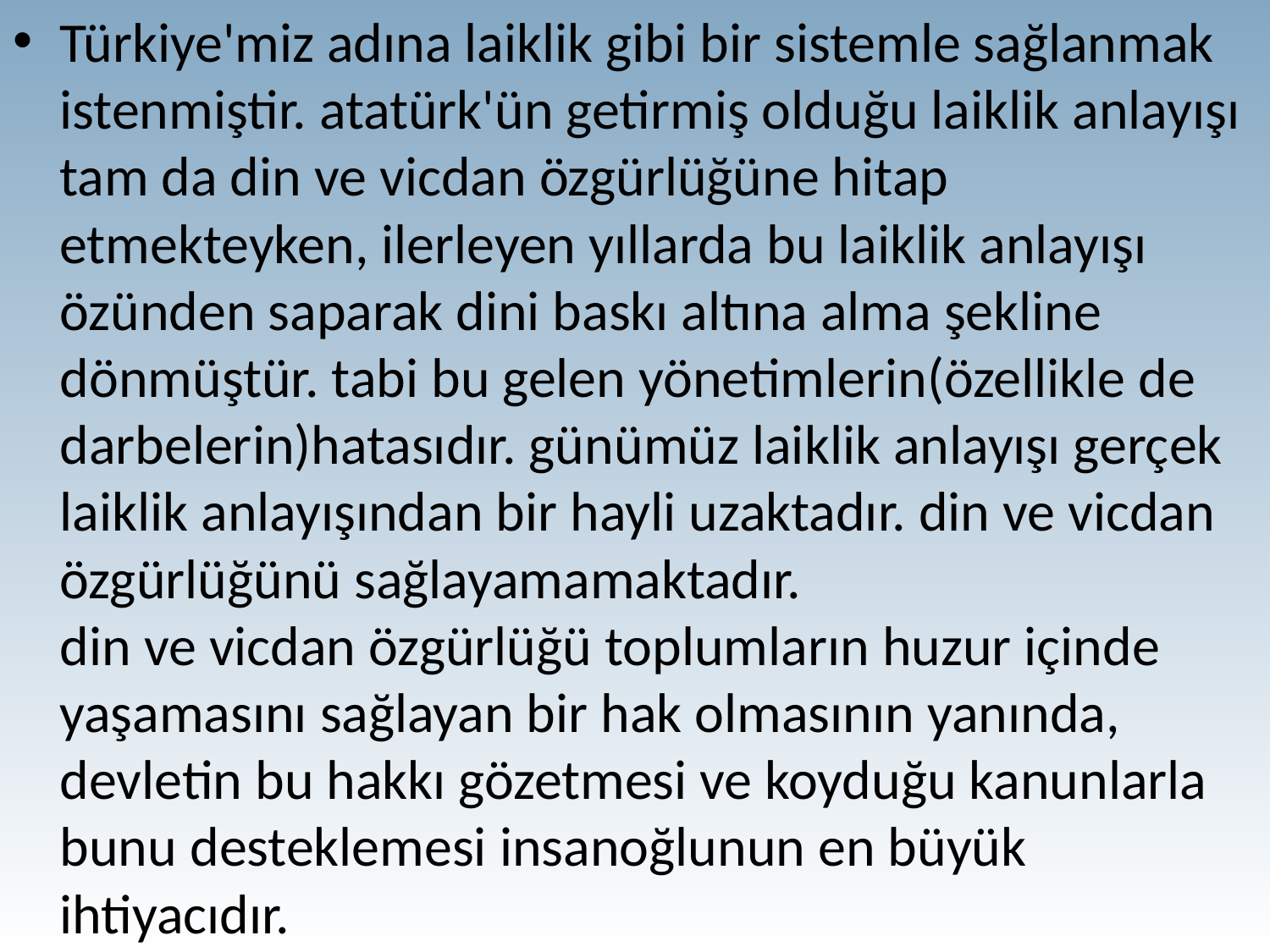

Türkiye'miz adına laiklik gibi bir sistemle sağlanmak istenmiştir. atatürk'ün getirmiş olduğu laiklik anlayışı tam da din ve vicdan özgürlüğüne hitap etmekteyken, ilerleyen yıllarda bu laiklik anlayışı özünden saparak dini baskı altına alma şekline dönmüştür. tabi bu gelen yönetimlerin(özellikle de darbelerin)hatasıdır. günümüz laiklik anlayışı gerçek laiklik anlayışından bir hayli uzaktadır. din ve vicdan özgürlüğünü sağlayamamaktadır.
din ve vicdan özgürlüğü toplumların huzur içinde yaşamasını sağlayan bir hak olmasının yanında, devletin bu hakkı gözetmesi ve koyduğu kanunlarla bunu desteklemesi insanoğlunun en büyük ihtiyacıdır.